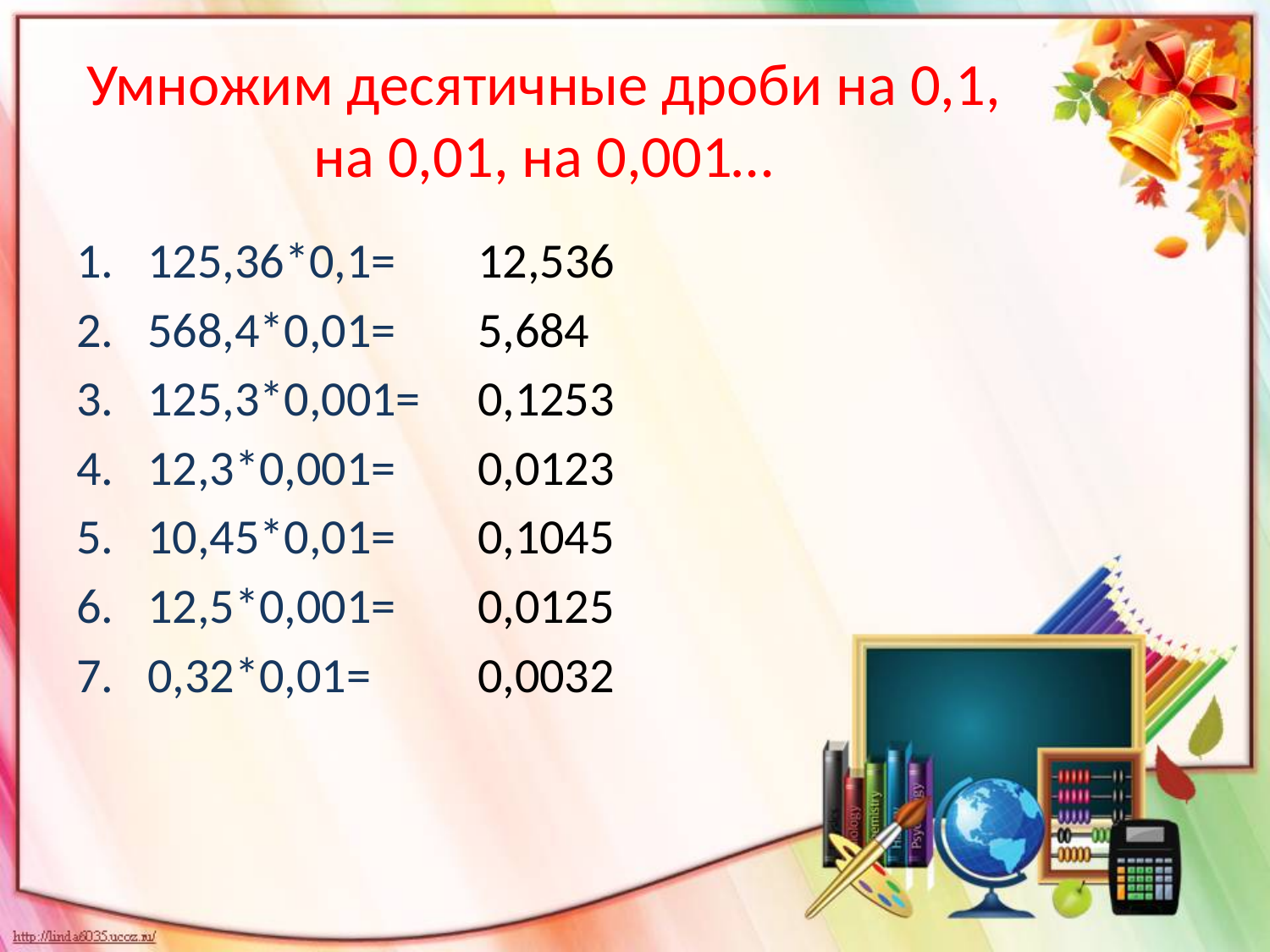

# Умножим десятичные дроби на 0,1, на 0,01, на 0,001…
125,36*0,1=
568,4*0,01=
125,3*0,001=
12,3*0,001=
10,45*0,01=
12,5*0,001=
0,32*0,01=

12,536
5,684
0,1253
0,0123
0,1045
0,0125
0,0032